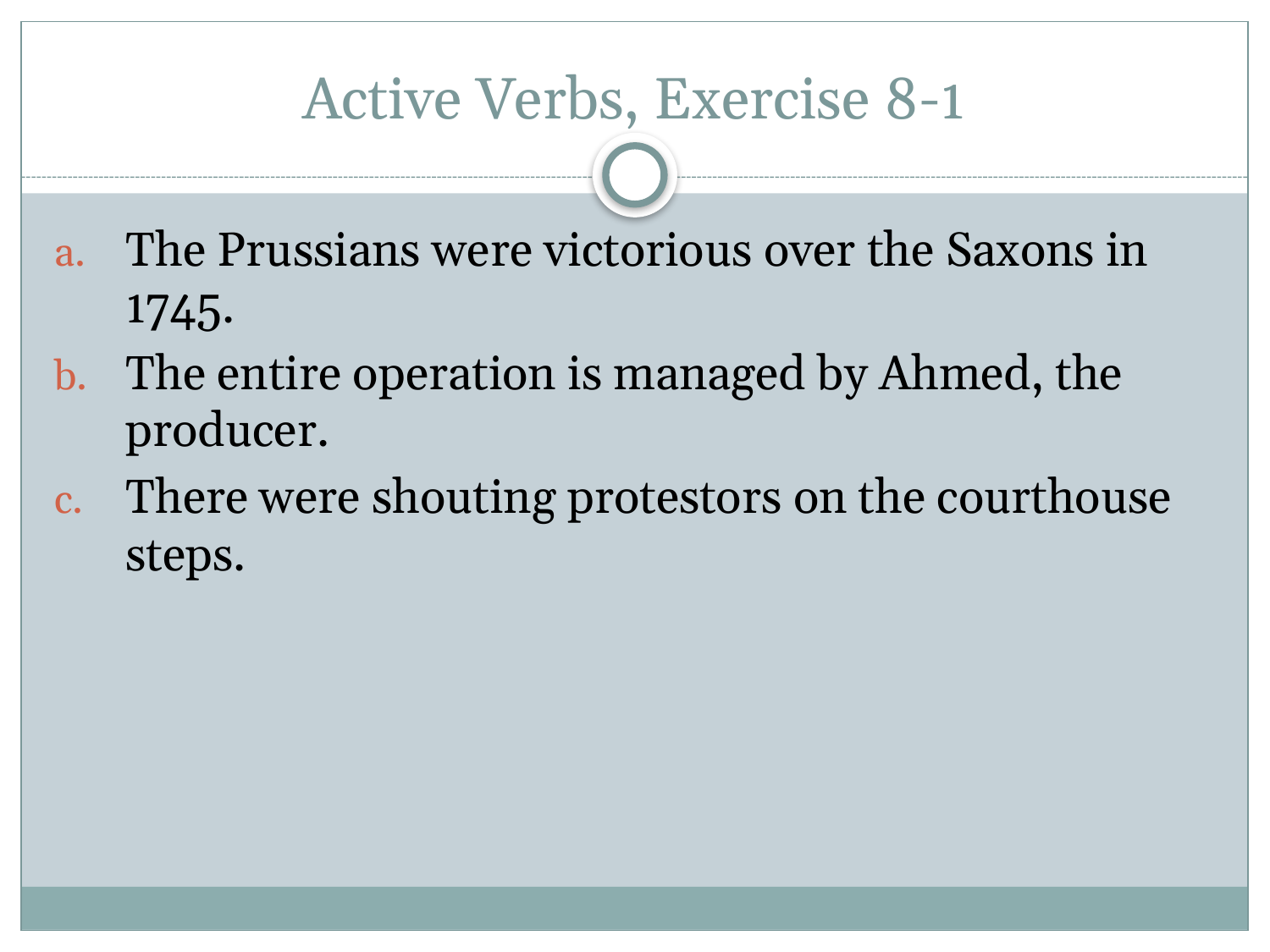

# Active Verbs, Exercise 8-1
The Prussians were victorious over the Saxons in 1745.
The entire operation is managed by Ahmed, the producer.
There were shouting protestors on the courthouse steps.